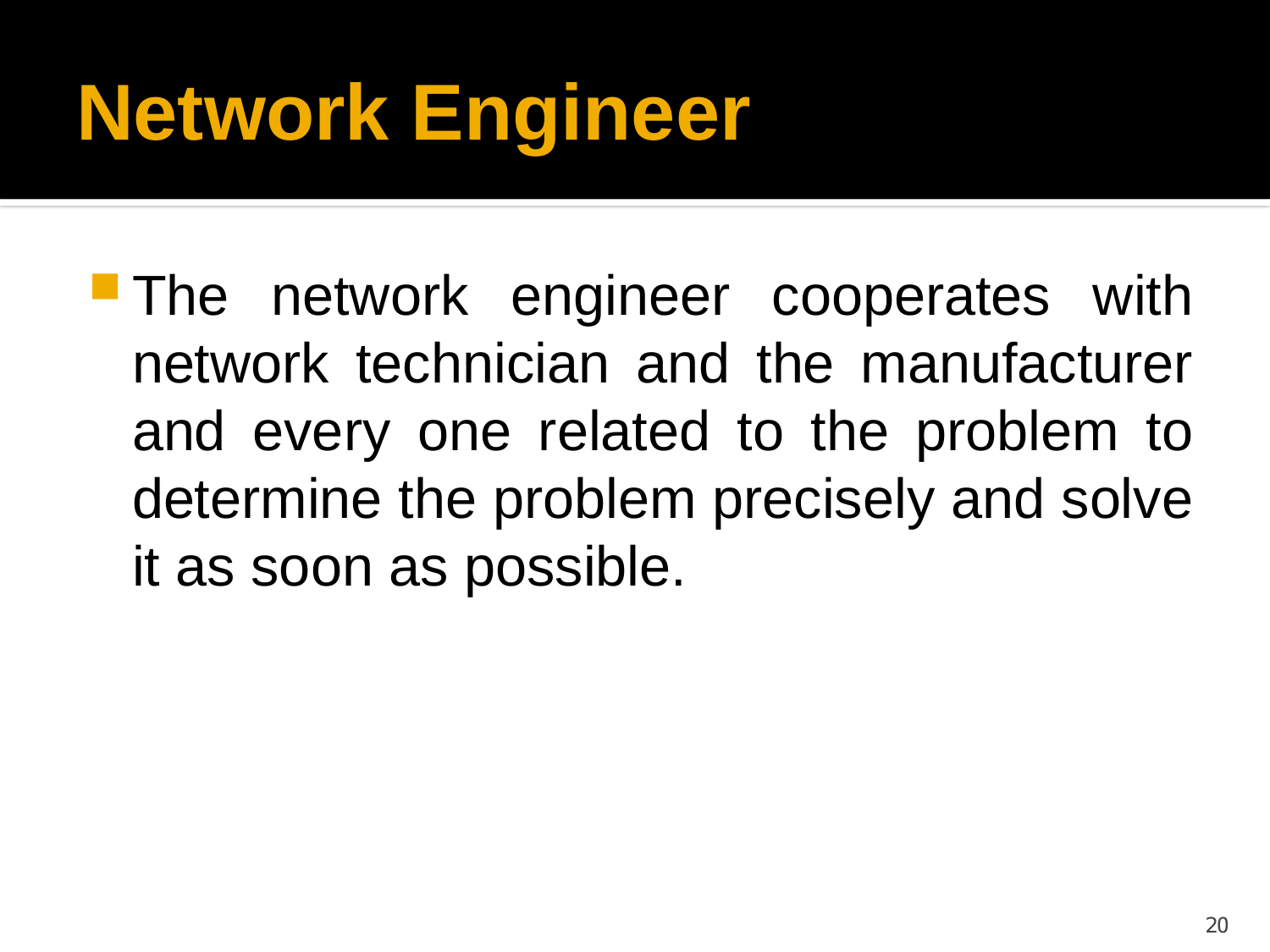

# Network Engineer
The network engineer cooperates with network technician and the manufacturer and every one related to the problem to determine the problem precisely and solve it as soon as possible.
20